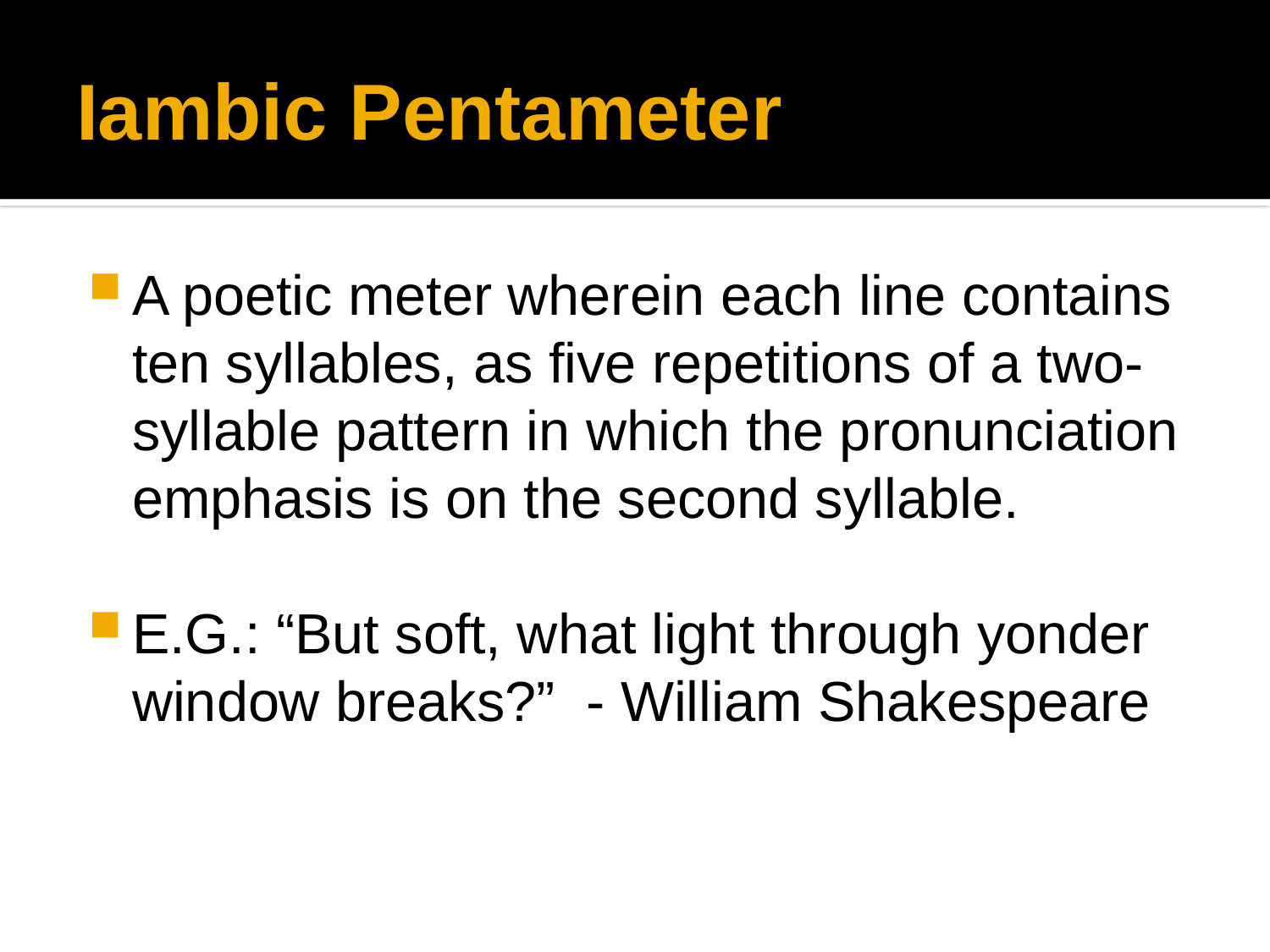

# Iambic Pentameter
A poetic meter wherein each line contains ten syllables, as five repetitions of a two-syllable pattern in which the pronunciation emphasis is on the second syllable.

E.G.: “But soft, what light through yonder window breaks?”  - William Shakespeare